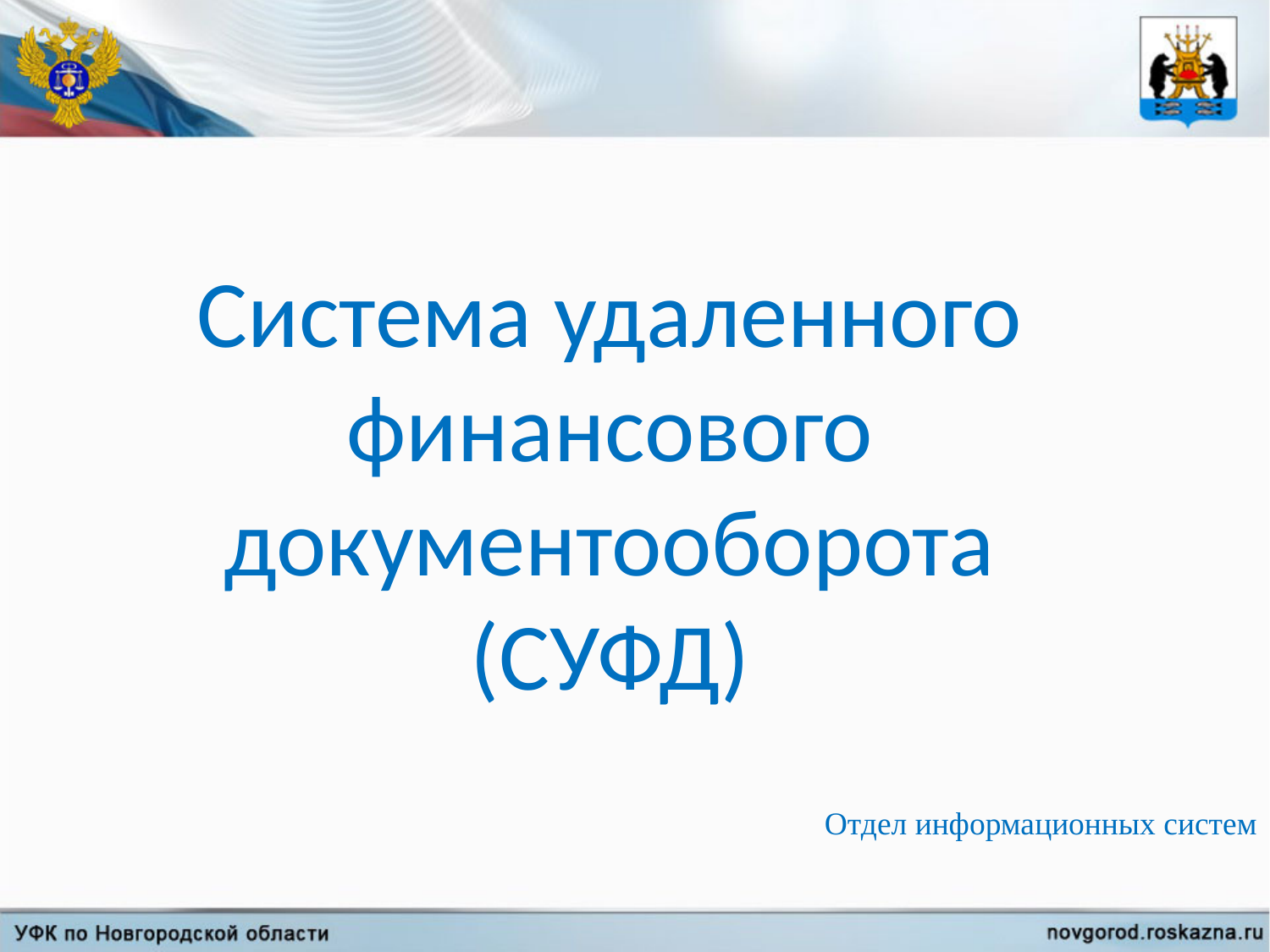

Система удаленного финансового документооборота (СУФД)
Отдел информационных систем